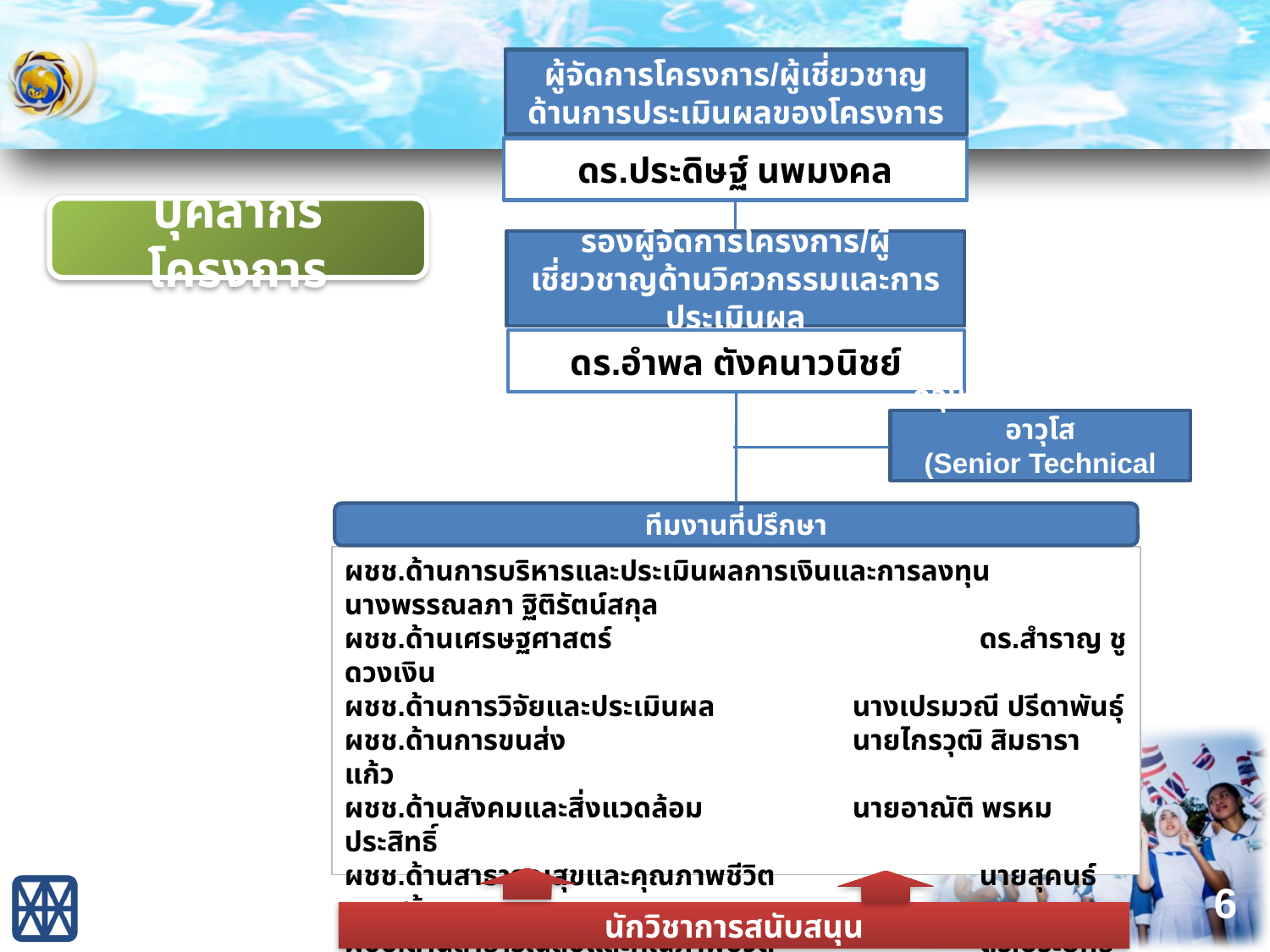

ผู้จัดการโครงการ/ผู้เชี่ยวชาญด้านการประเมินผลของโครงการ
ดร.ประดิษฐ์ นพมงคล
บุคลากรโครงการ
รองผู้จัดการโครงการ/ผู้เชี่ยวชาญด้านวิศวกรรมและการประเมินผล
ดร.อำพล ตังคนาวนิชย์
กลุ่มที่ปรึกษาโครงการอาวุโส
(Senior Technical Advisors)
ทีมงานที่ปรึกษา
ผชช.ด้านการบริหารและประเมินผลการเงินและการลงทุน	นางพรรณลภา ฐิติรัตน์สกุล
ผชช.ด้านเศรษฐศาสตร์			ดร.สำราญ ชูดวงเงิน
ผชช.ด้านการวิจัยและประเมินผล		นางเปรมวณี ปรีดาพันธุ์
ผชช.ด้านการขนส่ง			นายไกรวุฒิ สิมธาราแก้ว
ผชช.ด้านสังคมและสิ่งแวดล้อม		นายอาณัติ พรหมประสิทธิ์
ผชช.ด้านสาธารณสุขและคุณภาพชีวิต		นายสุคนธ์ หาดสร้อย
ผชช.ด้านสาธารณสุขและคุณภาพชีวิต		ดร.ประยุทธ เยาวขันธ์
ผชช.ด้านการวิจัยสังคมและผลกระทบ		นางสาวเยาวภา ชูวงษ์
ผชช.ด้านแหล่งน้ำ และเกษตรกรรม		นายประสิทธิ์ อรรคไกรสีห์

6
นักวิชาการสนับสนุน